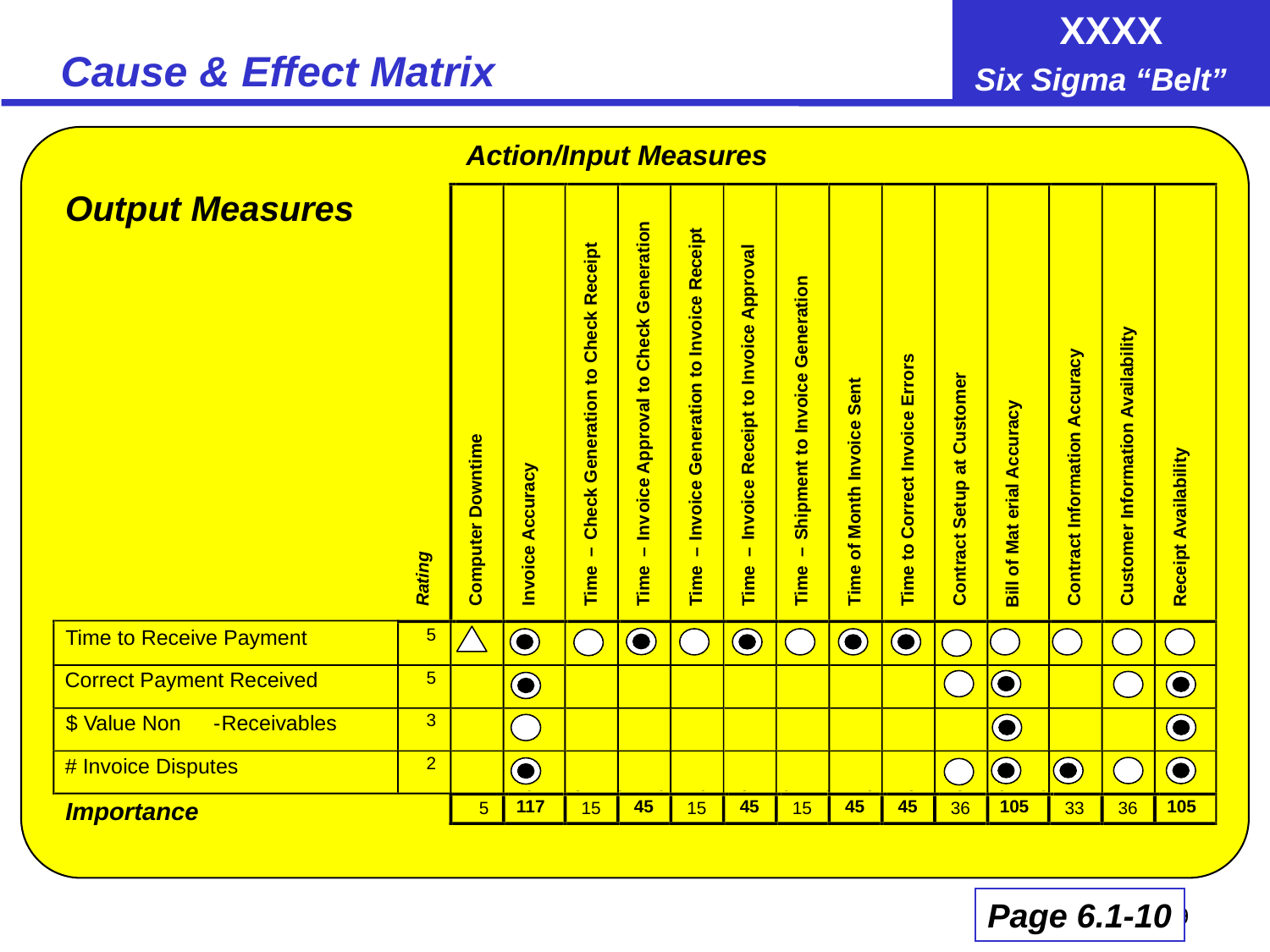

# Cause & Effect Matrix

Action/Input Measures

Output Measures

oice Approval to Check Generation
 Invoice Generation to Invoice Receipt

 Check Generation to Check Receipt
 Invoice Receipt to Invoice Approval
 Shipment to Invoice Generation

erial Accuracy
Customer Information Availability
Contract Information Accuracy
Time to Correct Invoice Errors
Contract Setup at Customer
Time of Month Invoice Sent
Computer Downtime
Receipt Availability
 Inv
Invoice Accuracy

–
–
–
–
–
Bill of Mat
Rating
Time
Time
Time
Time
Time

5

Time to Receive Payment

5

Correct Payment Received

3

$ Value Non
-
Receivables

2

# Invoice Disputes

117

45

45

45

45

105

105

Importance

5

15

15

15

36

33

36

Page 6.1-10